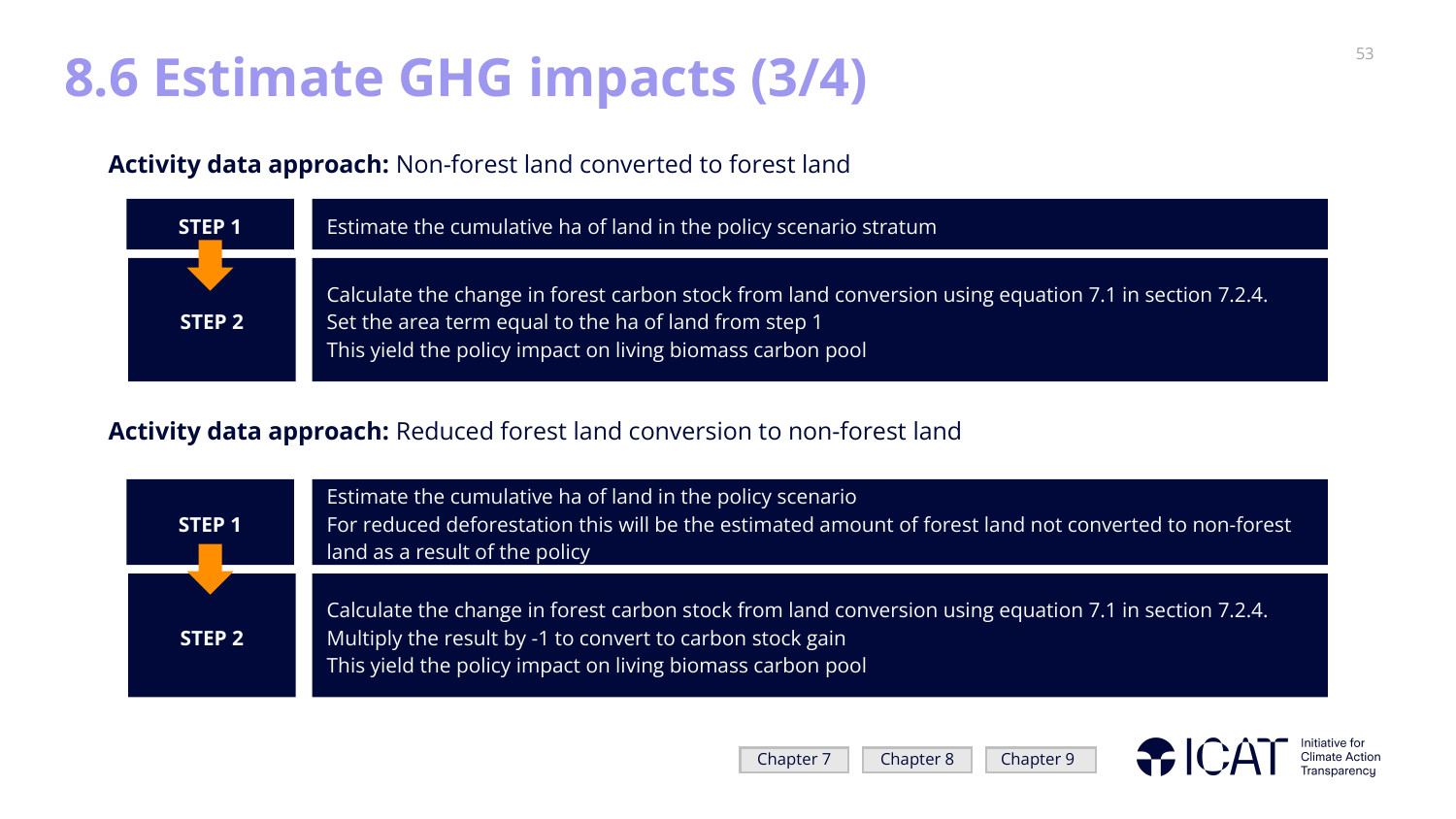

# 8.6 Estimate GHG impacts (3/4)
Activity data approach: Non-forest land converted to forest land
Estimate the cumulative ha of land in the policy scenario stratum
STEP 1

STEP 2
Calculate the change in forest carbon stock from land conversion using equation 7.1 in section 7.2.4.
Set the area term equal to the ha of land from step 1
This yield the policy impact on living biomass carbon pool
Activity data approach: Reduced forest land conversion to non-forest land
STEP 1
Estimate the cumulative ha of land in the policy scenario
For reduced deforestation this will be the estimated amount of forest land not converted to non-forest land as a result of the policy

STEP 2
Calculate the change in forest carbon stock from land conversion using equation 7.1 in section 7.2.4.
Multiply the result by -1 to convert to carbon stock gain
This yield the policy impact on living biomass carbon pool
Chapter 7

Chapter 8

Chapter 9